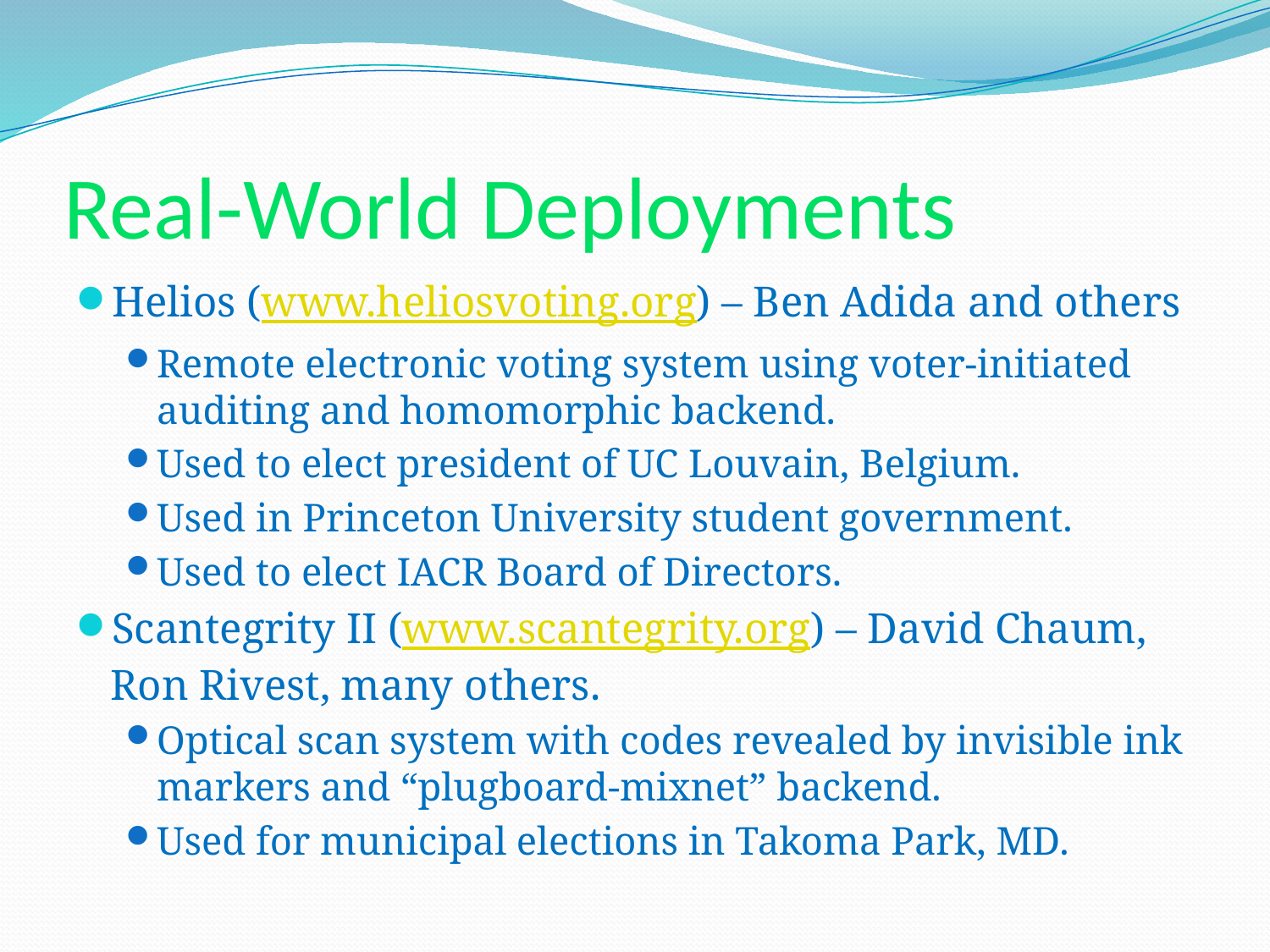

# Real-World Deployments
Helios (www.heliosvoting.org) – Ben Adida and others
Remote electronic voting system using voter-initiated auditing and homomorphic backend.
Used to elect president of UC Louvain, Belgium.
Used in Princeton University student government.
Used to elect IACR Board of Directors.
Scantegrity II (www.scantegrity.org) – David Chaum, Ron Rivest, many others.
Optical scan system with codes revealed by invisible ink markers and “plugboard-mixnet” backend.
Used for municipal elections in Takoma Park, MD.